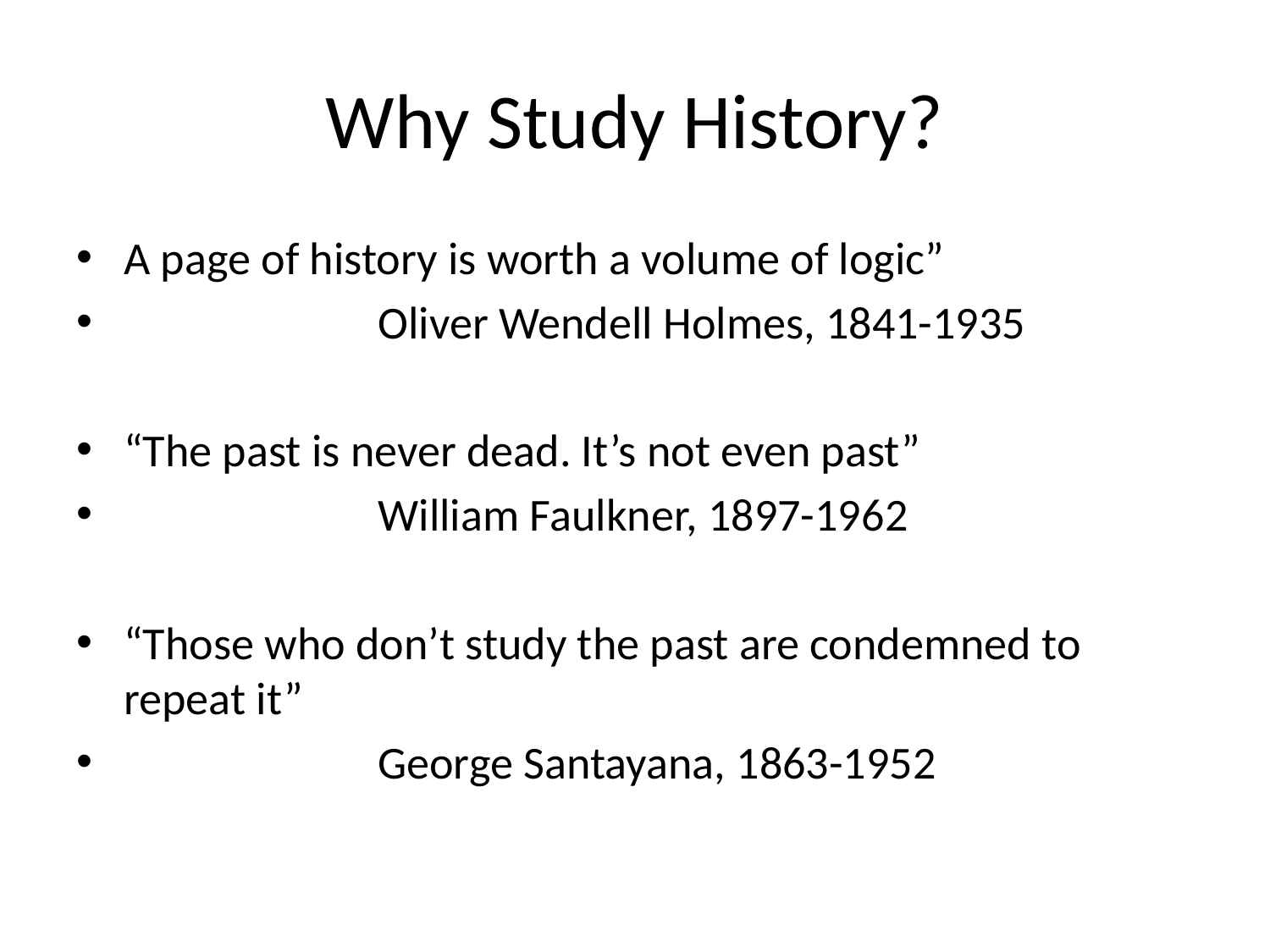

# Why Study History?
A page of history is worth a volume of logic”
		Oliver Wendell Holmes, 1841-1935

“The past is never dead. It’s not even past”
		William Faulkner, 1897-1962

“Those who don’t study the past are condemned to repeat it”
		George Santayana, 1863-1952